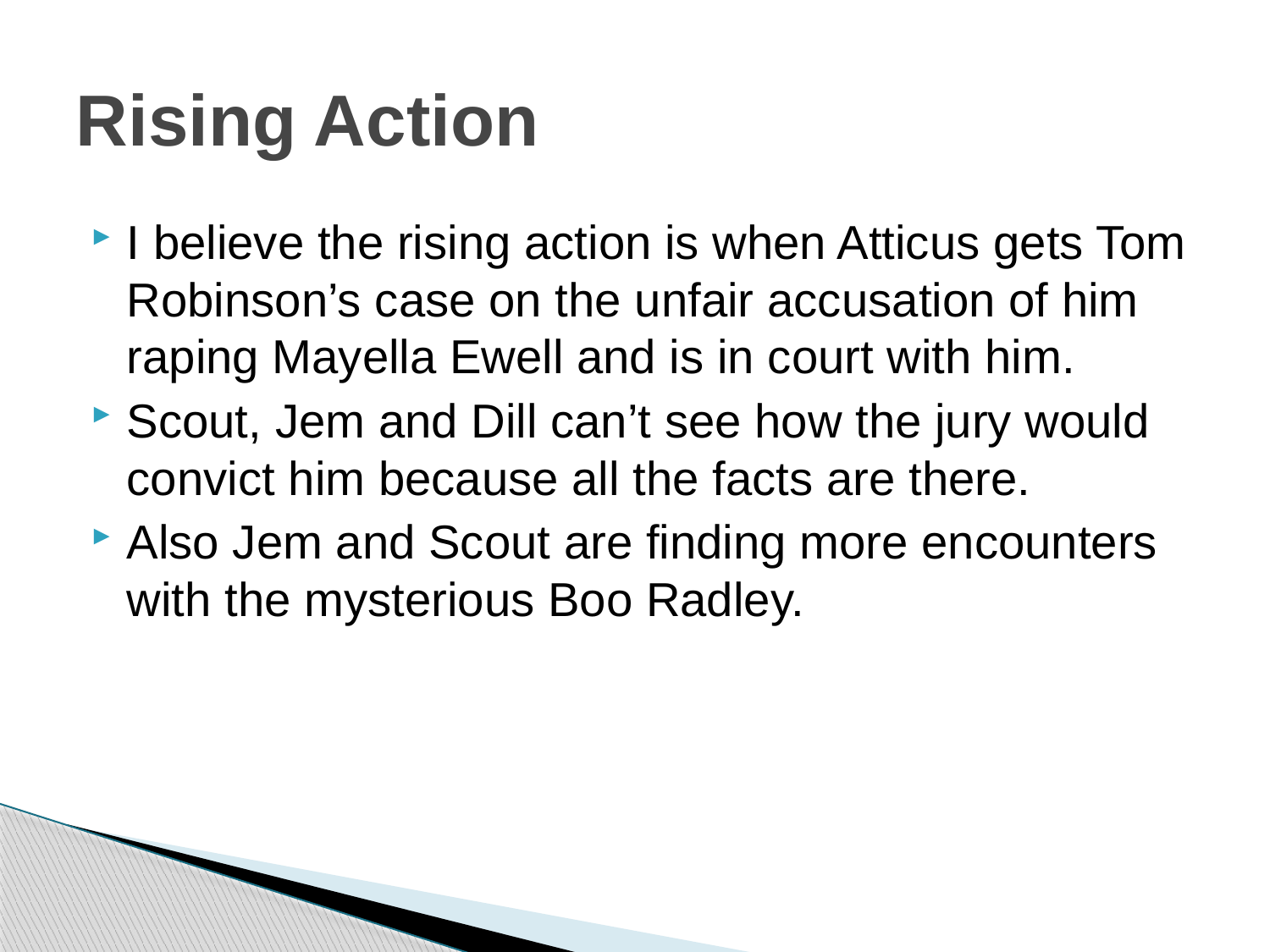

# Rising Action
I believe the rising action is when Atticus gets Tom Robinson’s case on the unfair accusation of him raping Mayella Ewell and is in court with him.
Scout, Jem and Dill can’t see how the jury would convict him because all the facts are there.
Also Jem and Scout are finding more encounters with the mysterious Boo Radley.